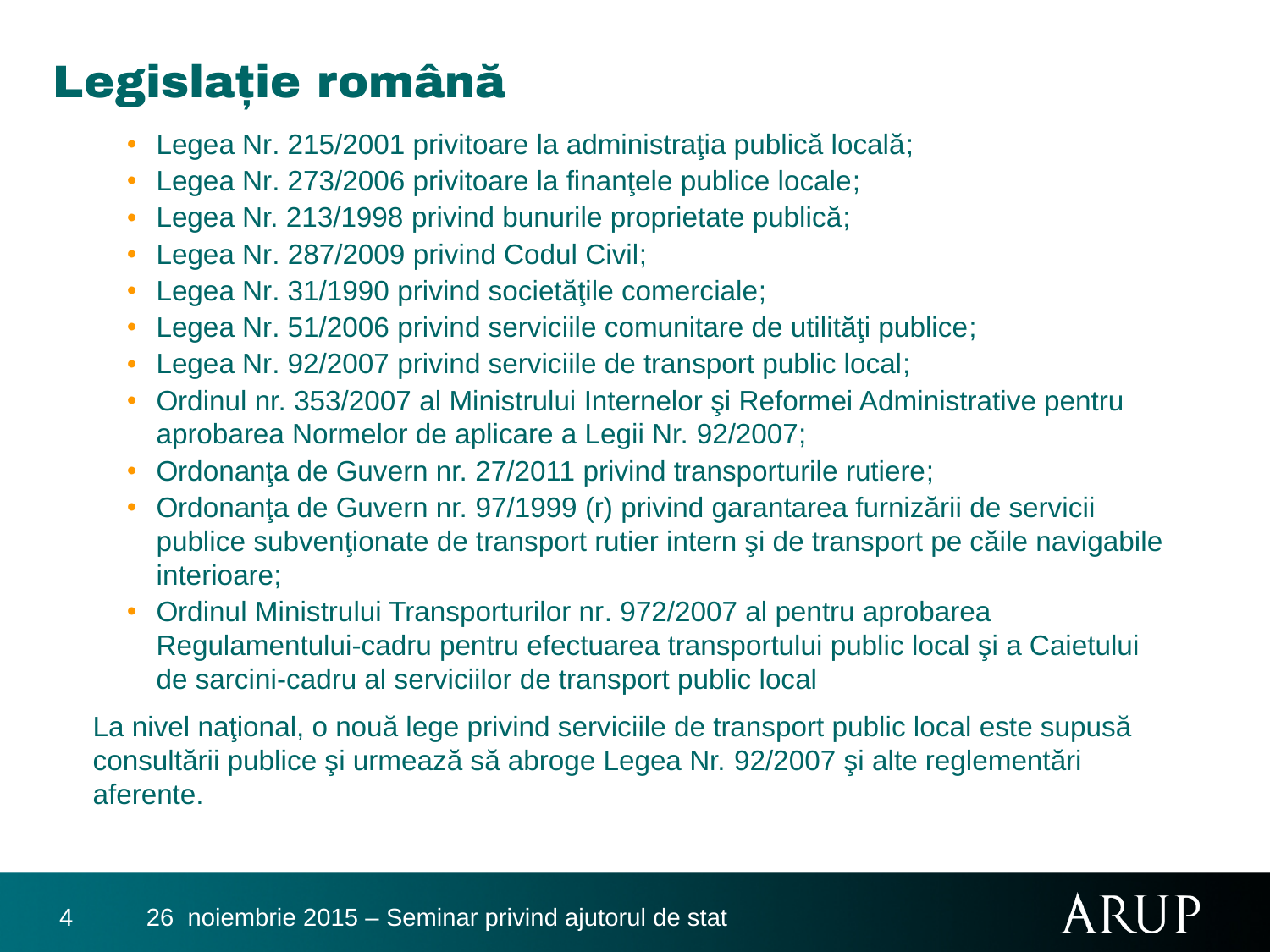

# Legislaţie română
Legea Nr. 215/2001 privitoare la administraţia publică locală;
Legea Nr. 273/2006 privitoare la finanţele publice locale;
Legea Nr. 213/1998 privind bunurile proprietate publică;
Legea Nr. 287/2009 privind Codul Civil;
Legea Nr. 31/1990 privind societăţile comerciale;
Legea Nr. 51/2006 privind serviciile comunitare de utilităţi publice;
Legea Nr. 92/2007 privind serviciile de transport public local;
Ordinul nr. 353/2007 al Ministrului Internelor şi Reformei Administrative pentru aprobarea Normelor de aplicare a Legii Nr. 92/2007;
Ordonanţa de Guvern nr. 27/2011 privind transporturile rutiere;
Ordonanţa de Guvern nr. 97/1999 (r) privind garantarea furnizării de servicii publice subvenţionate de transport rutier intern şi de transport pe căile navigabile interioare;
Ordinul Ministrului Transporturilor nr. 972/2007 al pentru aprobarea Regulamentului-cadru pentru efectuarea transportului public local şi a Caietului de sarcini-cadru al serviciilor de transport public local
La nivel naţional, o nouă lege privind serviciile de transport public local este supusă  consultării publice şi urmează să abroge Legea Nr. 92/2007 şi alte reglementări aferente.
4
26  noiembrie 2015 – Seminar privind ajutorul de stat